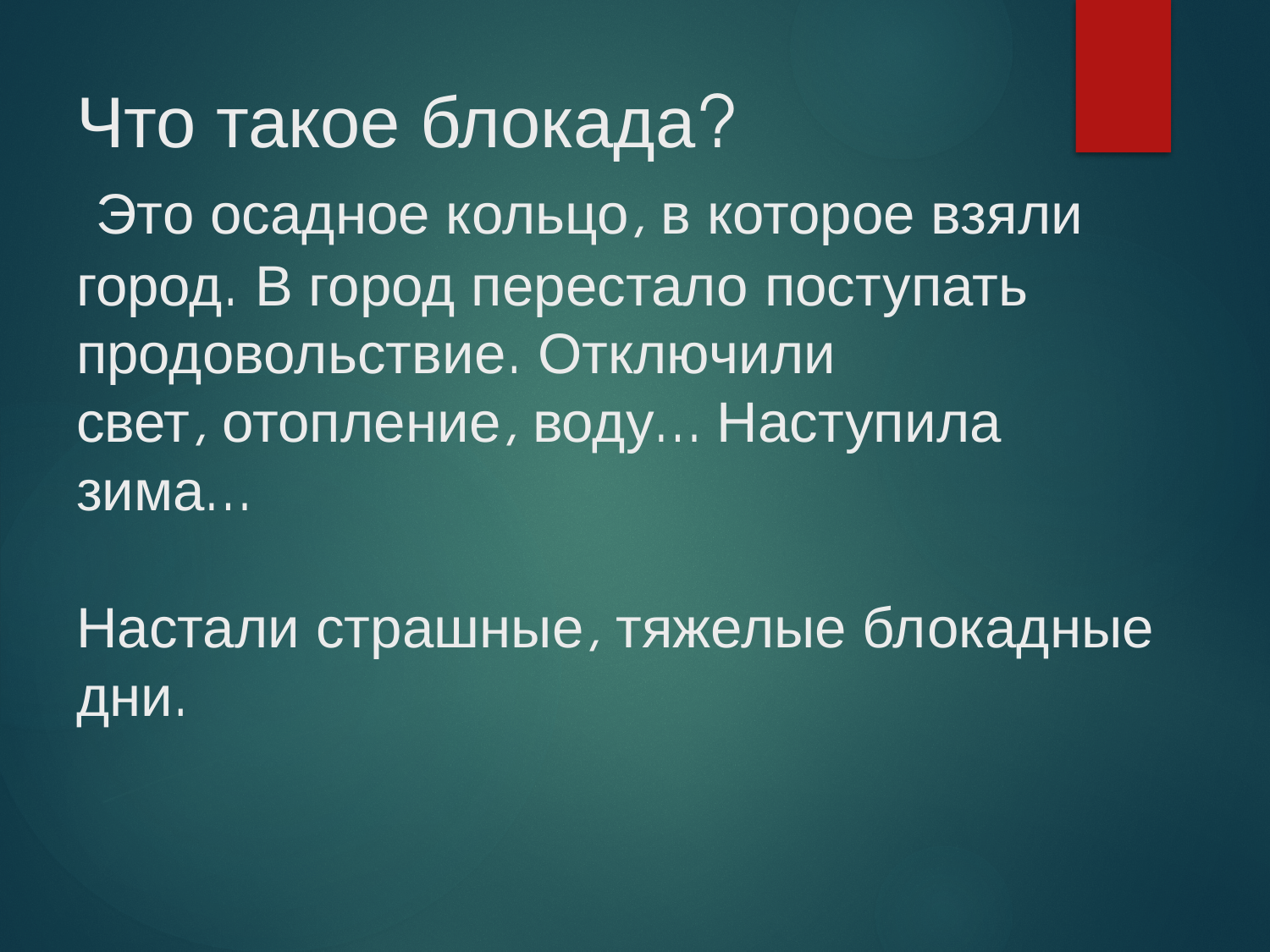

# Что такое блокада? Это осадное кольцо, в которое взяли город. В город перестало поступать продовольствие. Отключили свет, отопление, воду… Наступила зима… Настали страшные, тяжелые блокадные дни.